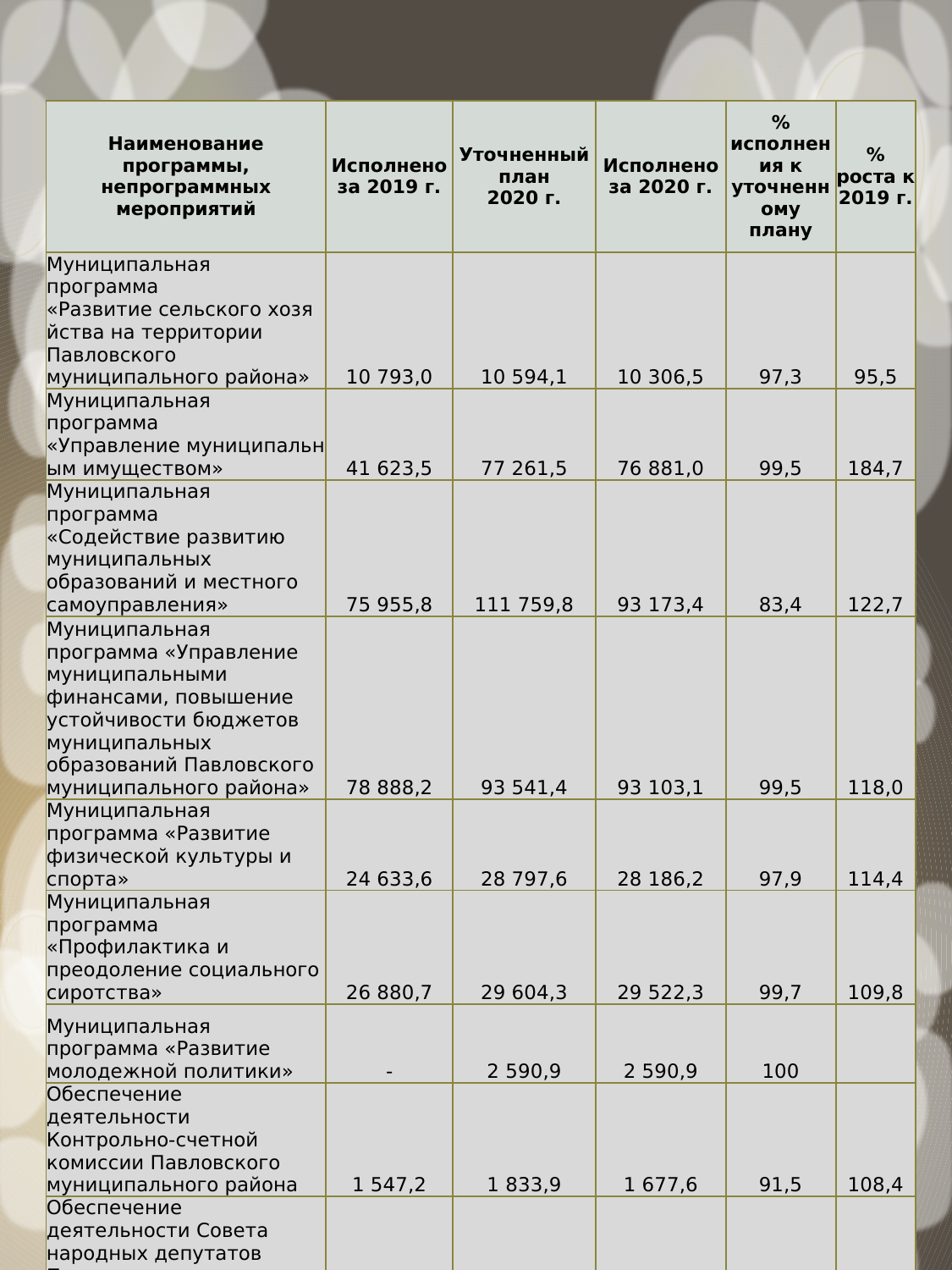

| Наименование программы, непрограммных мероприятий | Исполнено за 2019 г. | Уточненный план 2020 г. | Исполнено за 2020 г. | % исполнения к уточненному плану | % роста к 2019 г. |
| --- | --- | --- | --- | --- | --- |
| Муниципальная программа «Развитие сельского хозяйства на территории Павловского муниципального района» | 10 793,0 | 10 594,1 | 10 306,5 | 97,3 | 95,5 |
| Муниципальная программа «Управление муниципальным имуществом» | 41 623,5 | 77 261,5 | 76 881,0 | 99,5 | 184,7 |
| Муниципальная программа «Содействие развитию муниципальных образований и местного самоуправления» | 75 955,8 | 111 759,8 | 93 173,4 | 83,4 | 122,7 |
| Муниципальная программа «Управление муниципальными финансами, повышение устойчивости бюджетов муниципальных образований Павловского муниципального района» | 78 888,2 | 93 541,4 | 93 103,1 | 99,5 | 118,0 |
| Муниципальная программа «Развитие физической культуры и спорта» | 24 633,6 | 28 797,6 | 28 186,2 | 97,9 | 114,4 |
| Муниципальная программа «Профилактика и преодоление социального сиротства» | 26 880,7 | 29 604,3 | 29 522,3 | 99,7 | 109,8 |
| Муниципальная программа «Развитие молодежной политики» | - | 2 590,9 | 2 590,9 | 100 |  |
| Обеспечение деятельности Контрольно-счетной комиссии Павловского муниципального района | 1 547,2 | 1 833,9 | 1 677,6 | 91,5 | 108,4 |
| Обеспечение деятельности Совета народных депутатов Павловского муниципального района | 1 788,6 | 2 072,6 | 2 016,8 | 97,3 | 112,8 |